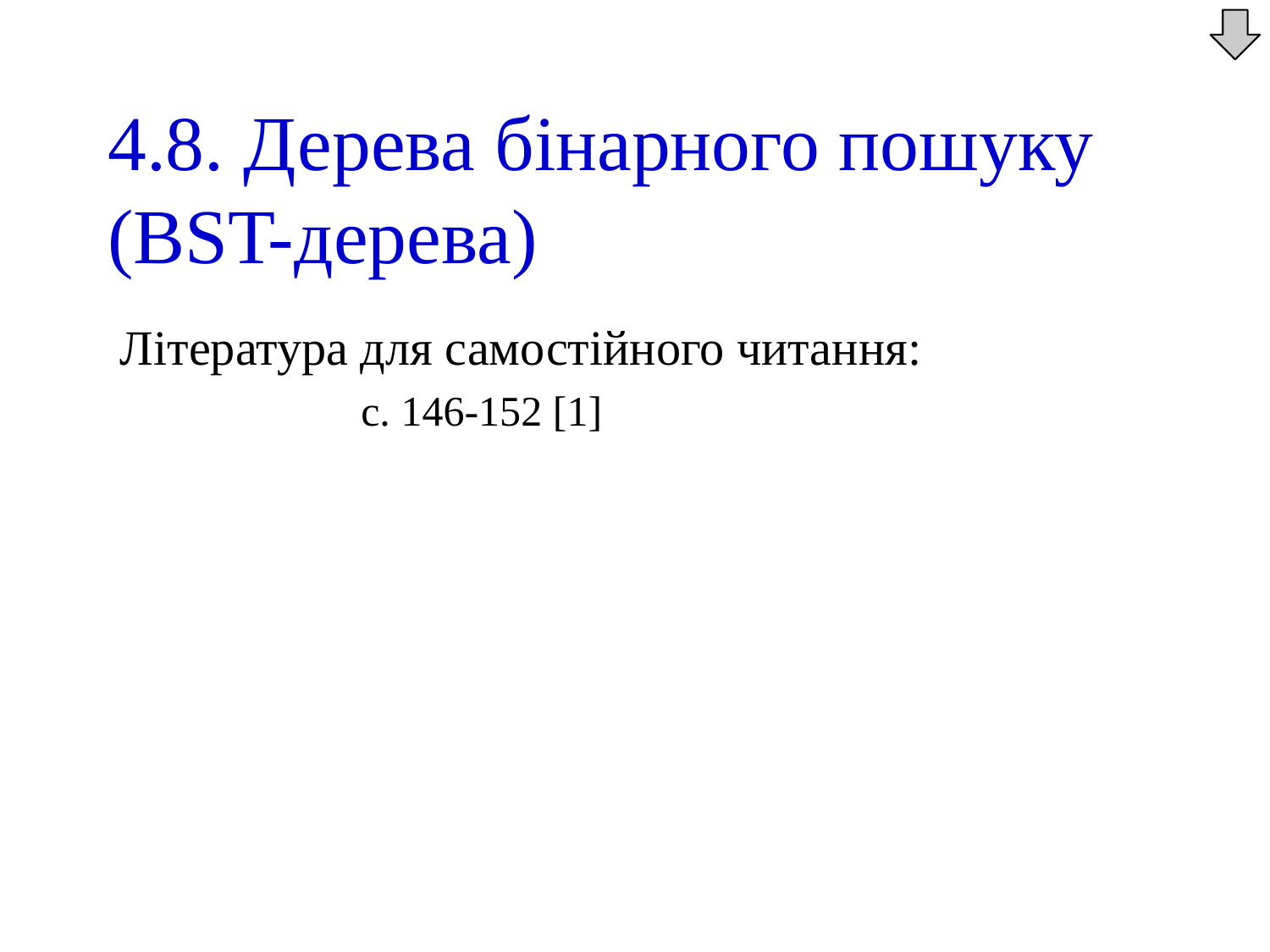

4.8. Дерева бінарного пошуку (BST-дерева)
Література для самостійного читання:
		 с. 146-152 [1]